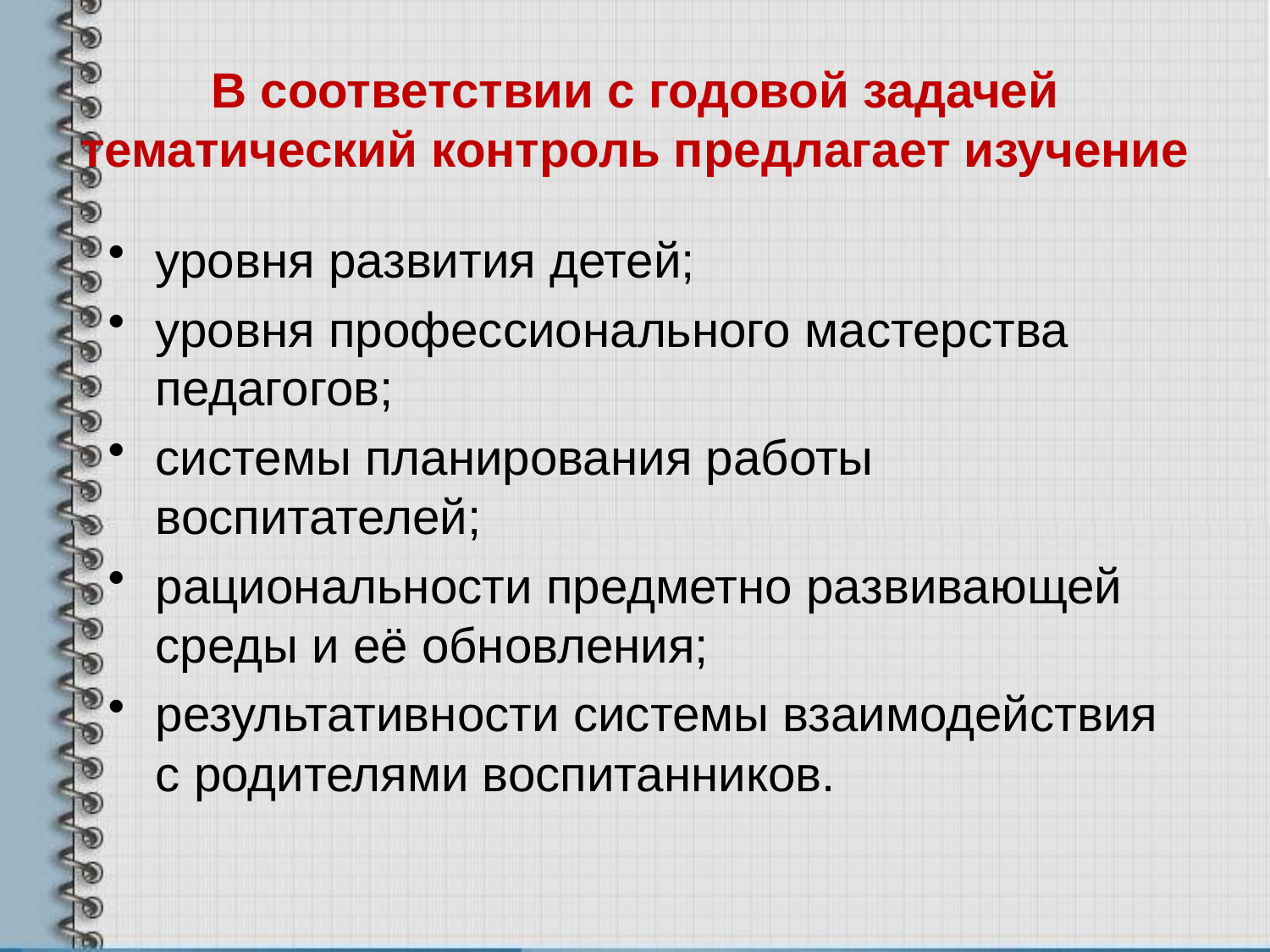

# В соответствии с годовой задачей тематический контроль предлагает изучение
уровня развития детей;
уровня профессионального мастерства педагогов;
системы планирования работы воспитателей;
рациональности предметно развивающей среды и её обновления;
результативности системы взаимодействия с родителями воспитанников.